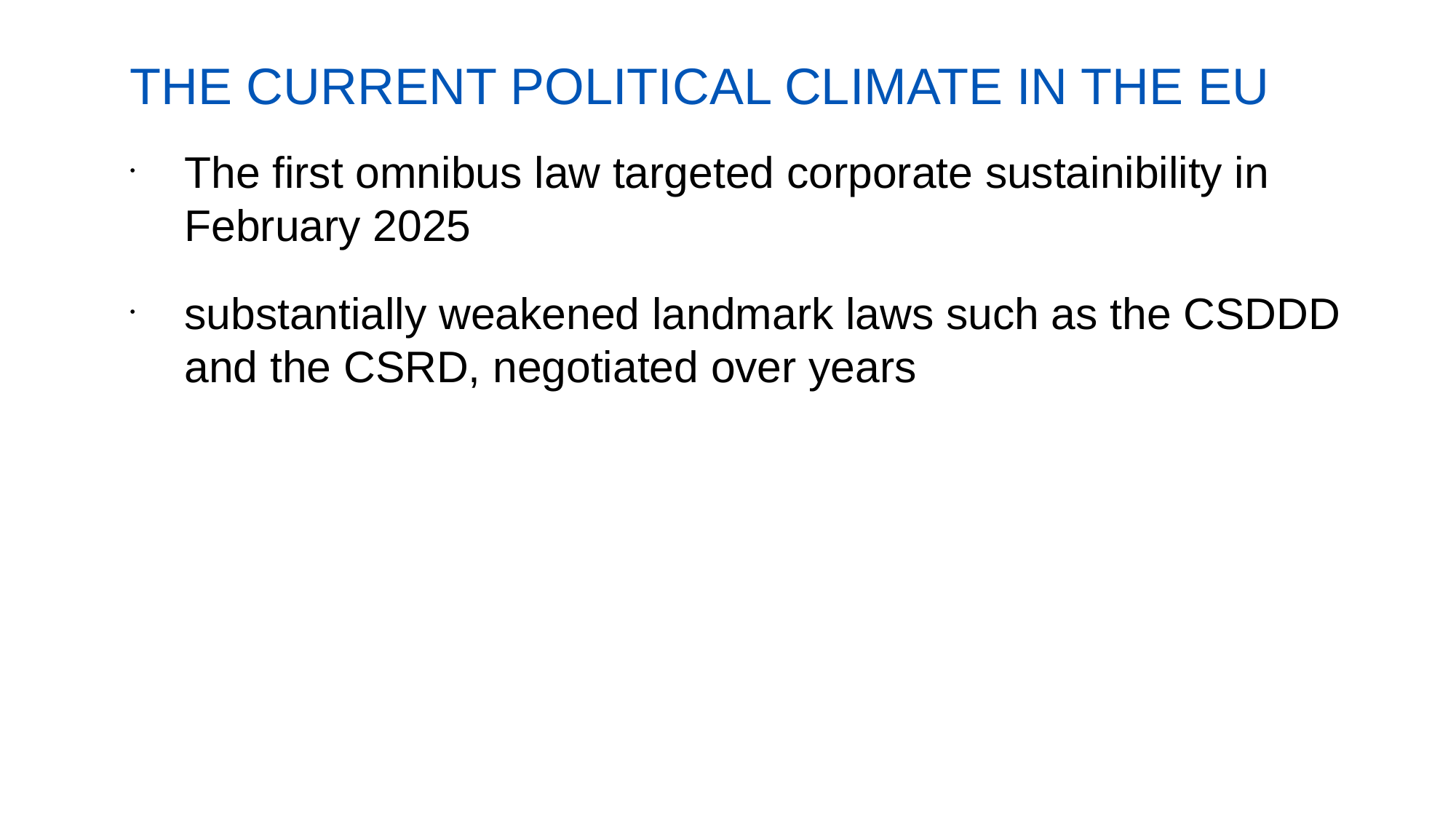

THE CURRENT POLITICAL CLIMATE IN THE EU
The first omnibus law targeted corporate sustainibility in February 2025
substantially weakened landmark laws such as the CSDDD and the CSRD, negotiated over years